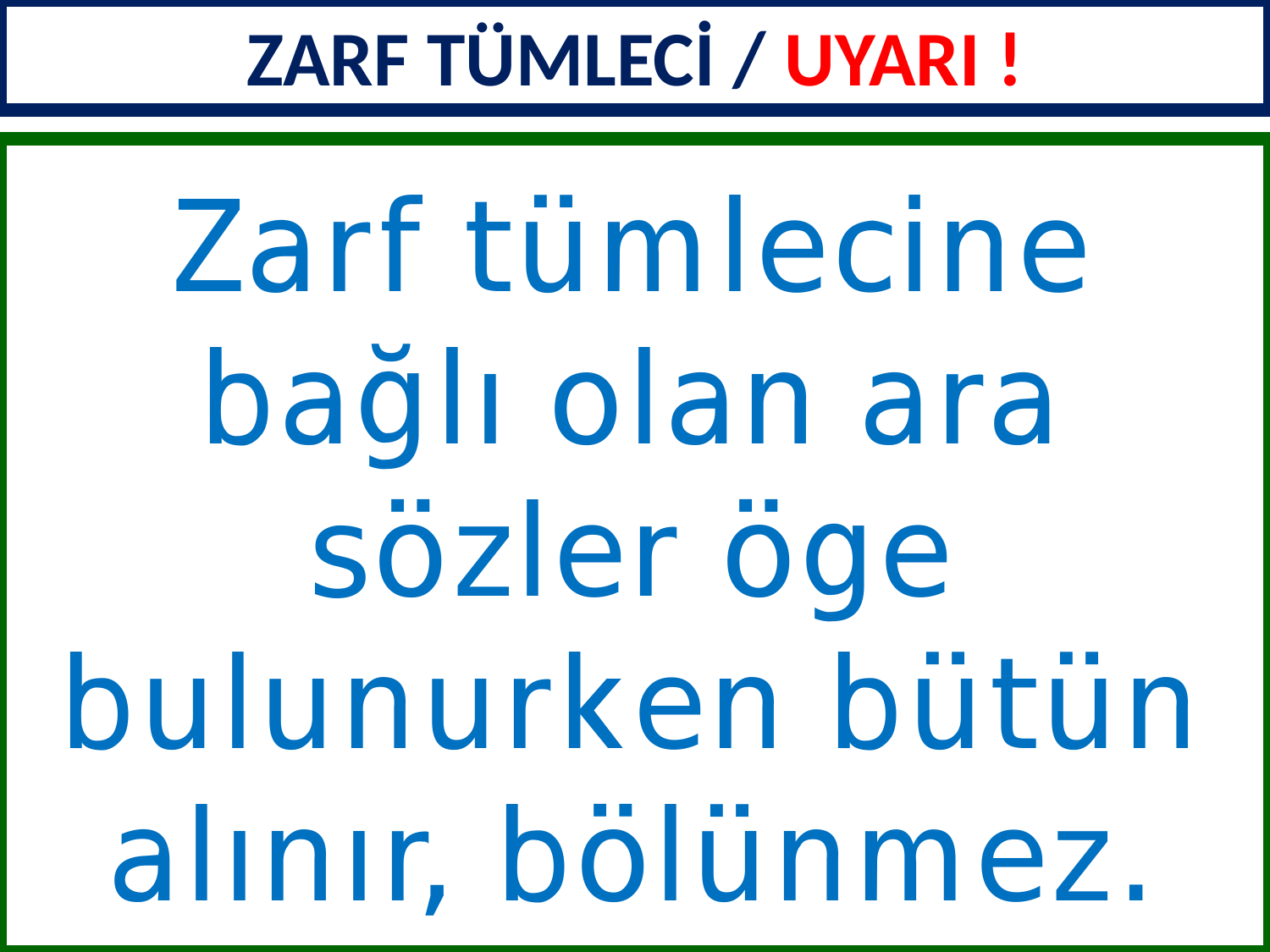

ZARF TÜMLECİ / UYARI !
Zarf tümlecine bağlı olan ara sözler öge bulunurken bütün alınır, bölünmez.